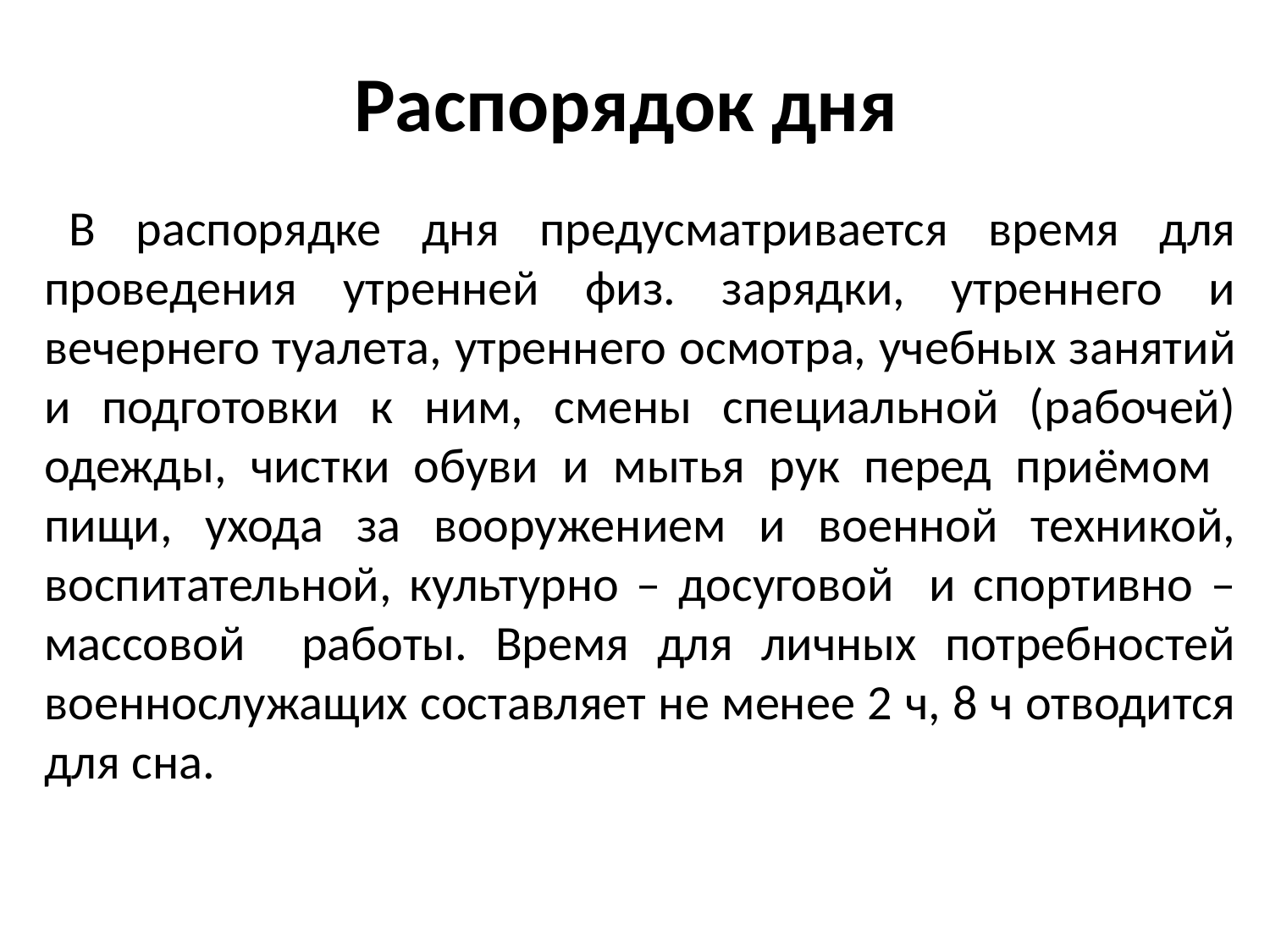

# Распорядок дня
В распорядке дня предусматривается время для проведения утренней физ. зарядки, утреннего и вечернего туалета, утреннего осмотра, учебных занятий и подготовки к ним, смены специальной (рабочей) одежды, чистки обуви и мытья рук перед приёмом  пищи, ухода за вооружением и военной техникой, воспитательной, культурно – досуговой  и спортивно – массовой  работы. Время для личных потребностей военнослужащих составляет не менее 2 ч, 8 ч отводится для сна.